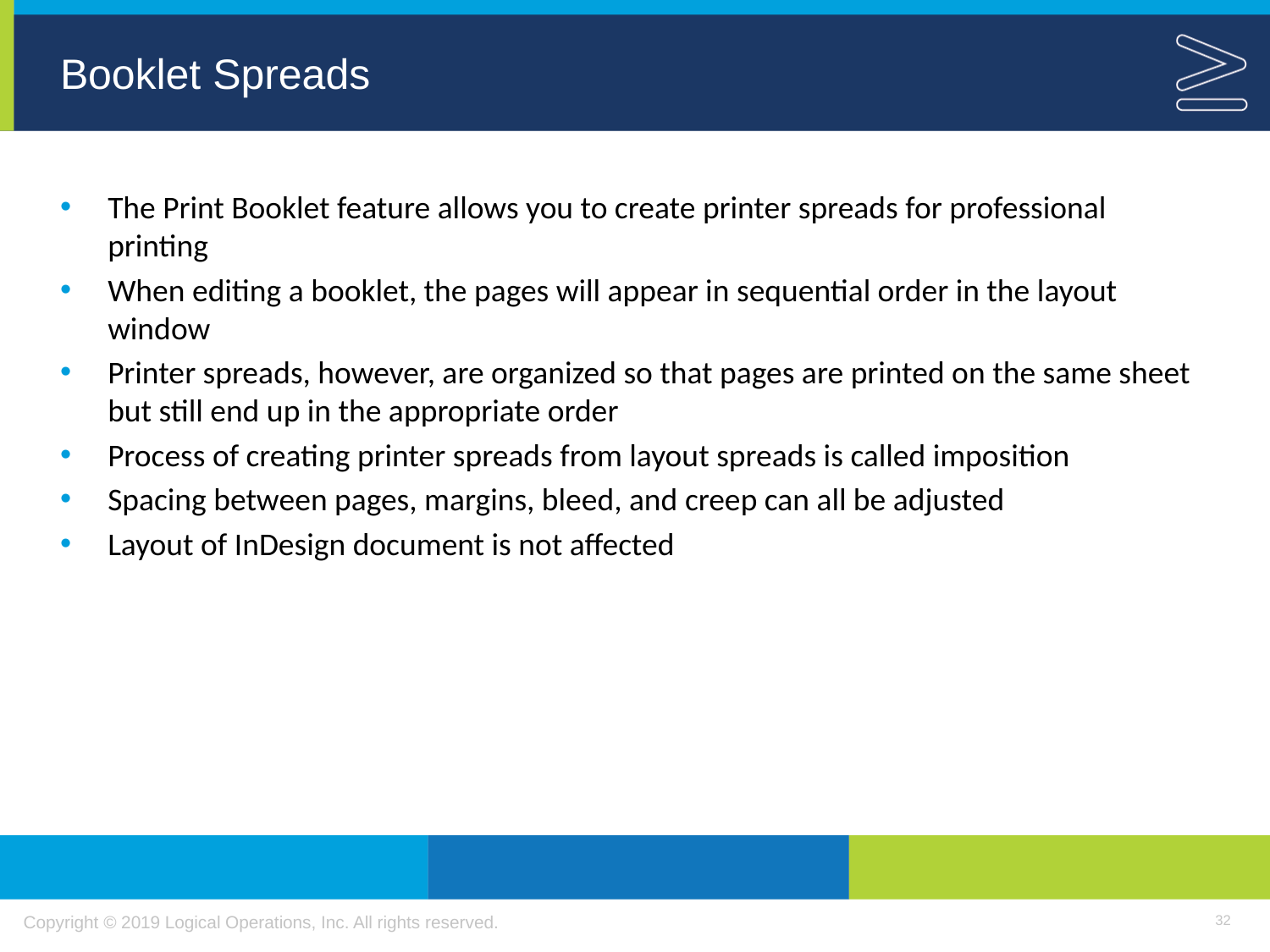

# Booklet Spreads
The Print Booklet feature allows you to create printer spreads for professional printing
When editing a booklet, the pages will appear in sequential order in the layout window
Printer spreads, however, are organized so that pages are printed on the same sheet but still end up in the appropriate order
Process of creating printer spreads from layout spreads is called imposition
Spacing between pages, margins, bleed, and creep can all be adjusted
Layout of InDesign document is not affected
32